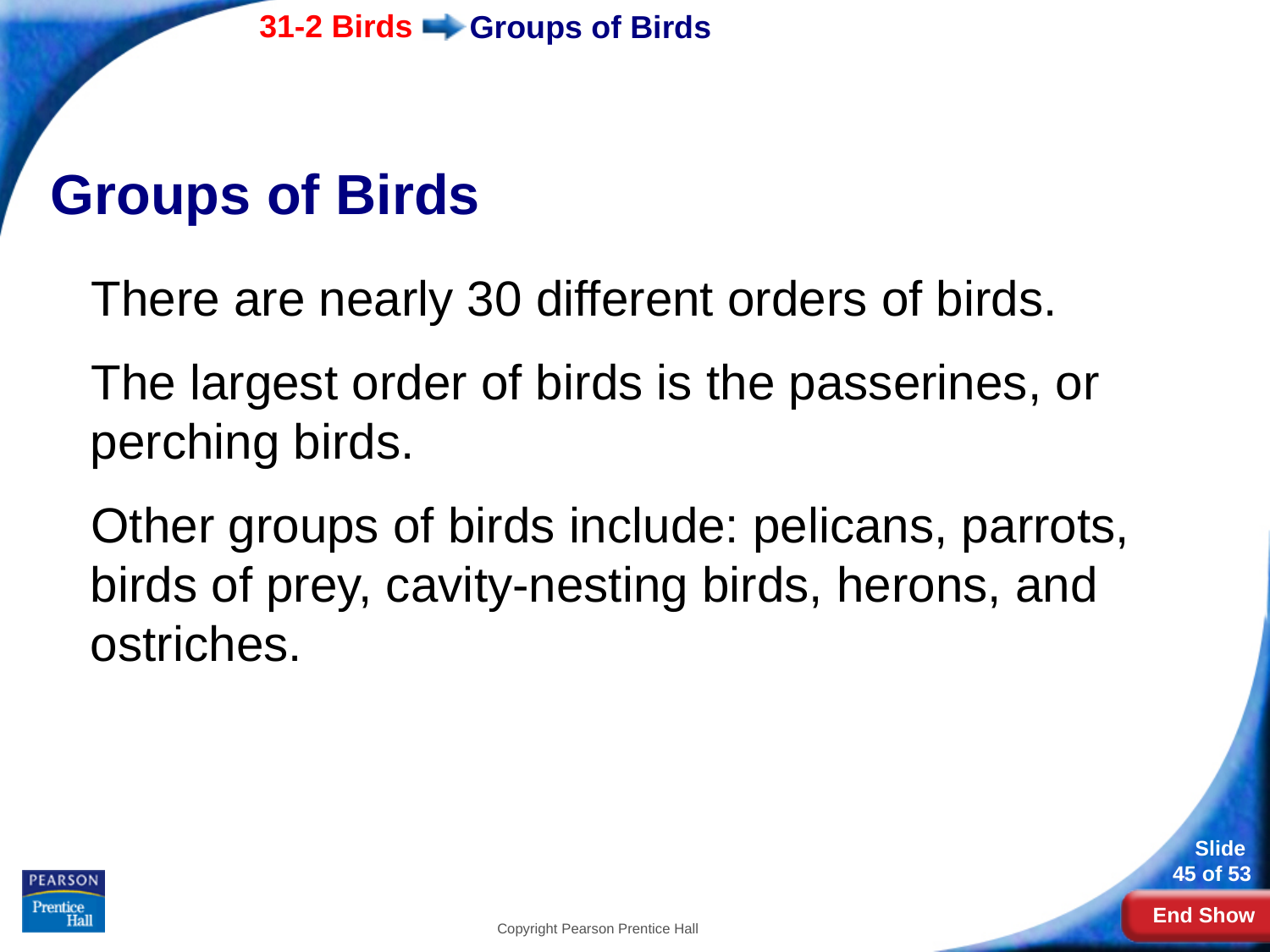

# Groups of Birds
Groups of Birds
There are nearly 30 different orders of birds.
The largest order of birds is the passerines, or perching birds.
Other groups of birds include: pelicans, parrots, birds of prey, cavity-nesting birds, herons, and ostriches.
Copyright Pearson Prentice Hall